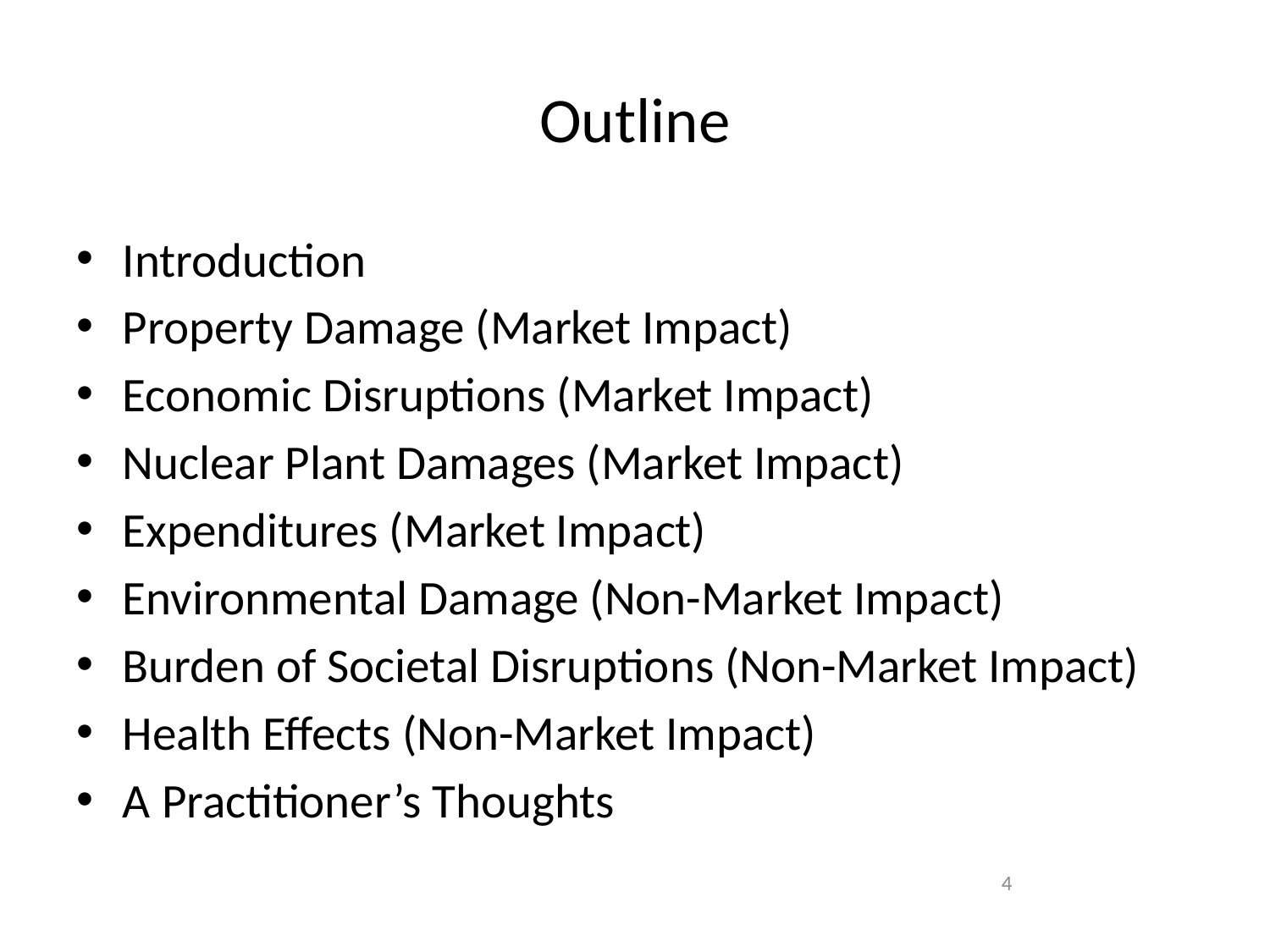

# Outline
Introduction
Property Damage (Market Impact)
Economic Disruptions (Market Impact)
Nuclear Plant Damages (Market Impact)
Expenditures (Market Impact)
Environmental Damage (Non-Market Impact)
Burden of Societal Disruptions (Non-Market Impact)
Health Effects (Non-Market Impact)
A Practitioner’s Thoughts
4